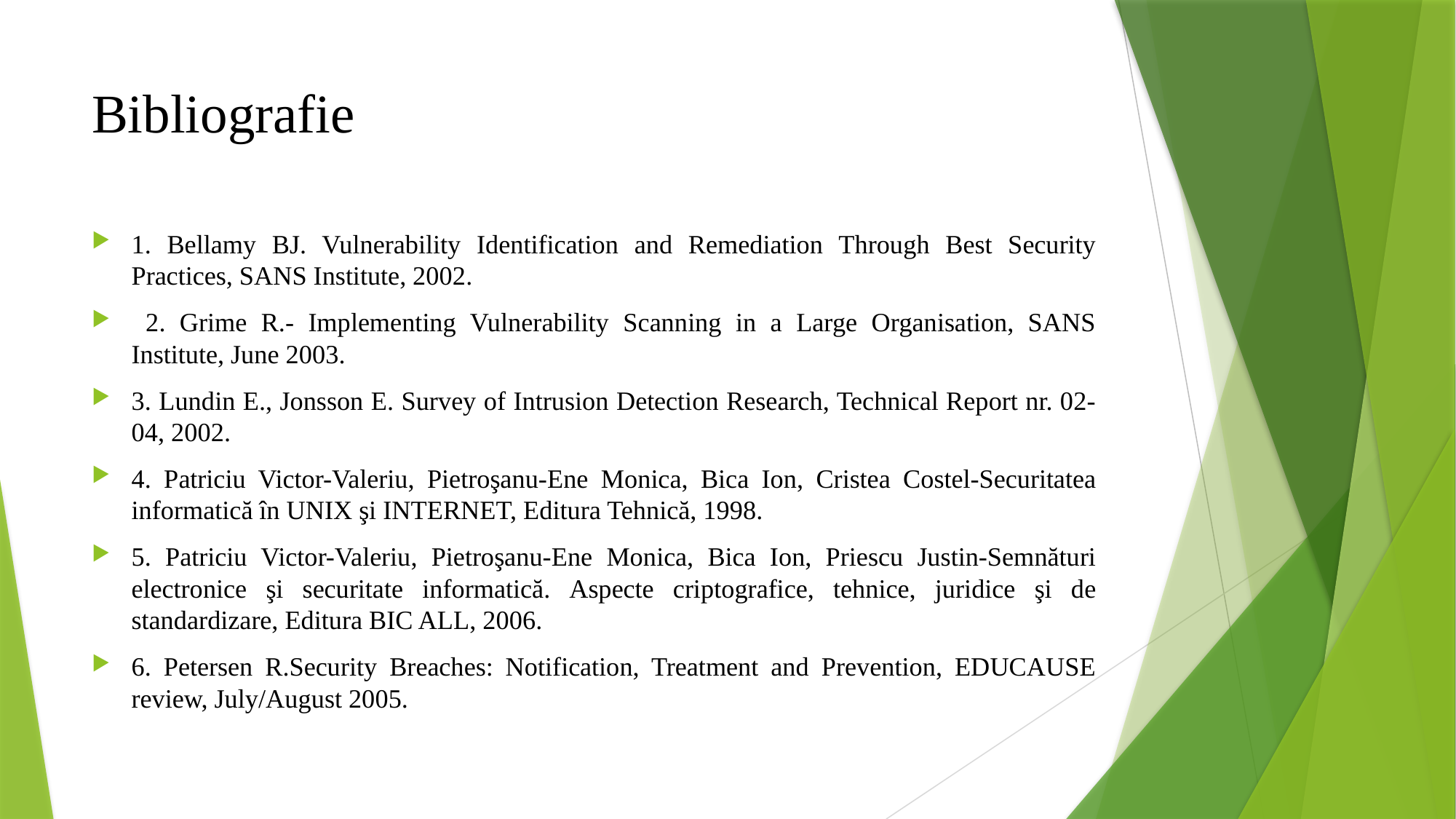

# Bibliografie
1. Bellamy BJ. Vulnerability Identification and Remediation Through Best Security Practices, SANS Institute, 2002.
 2. Grime R.- Implementing Vulnerability Scanning in a Large Organisation, SANS Institute, June 2003.
3. Lundin E., Jonsson E. Survey of Intrusion Detection Research, Technical Report nr. 02-04, 2002.
4. Patriciu Victor-Valeriu, Pietroşanu-Ene Monica, Bica Ion, Cristea Costel-Securitatea informatică în UNIX şi INTERNET, Editura Tehnică, 1998.
5. Patriciu Victor-Valeriu, Pietroşanu-Ene Monica, Bica Ion, Priescu Justin-Semnături electronice şi securitate informatică. Aspecte criptografice, tehnice, juridice şi de standardizare, Editura BIC ALL, 2006.
6. Petersen R.Security Breaches: Notification, Treatment and Prevention, EDUCAUSE review, July/August 2005.